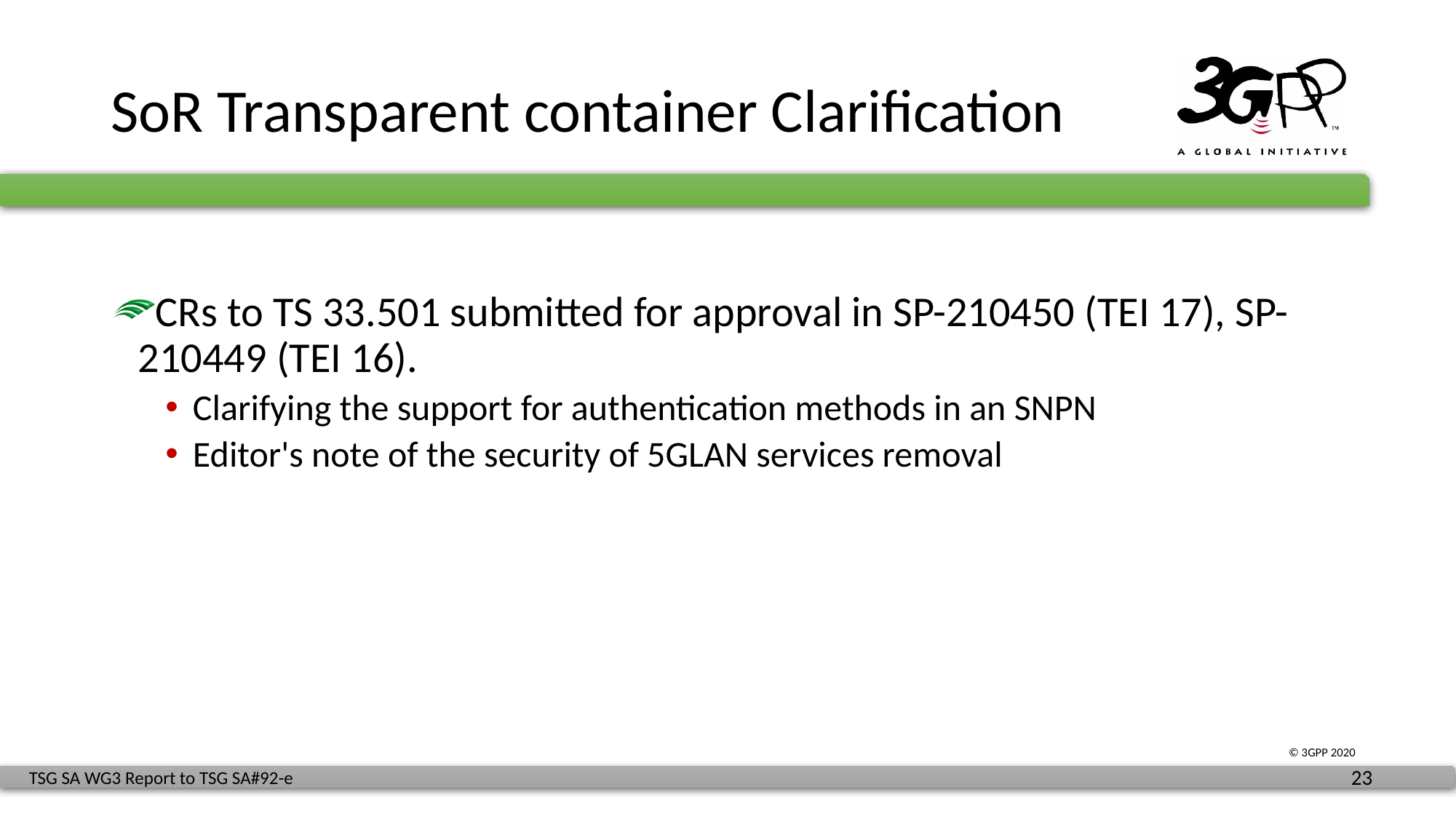

# SoR Transparent container Clarification

CRs to TS 33.501 submitted for approval in SP-210450 (TEI 17), SP-210449 (TEI 16).
Clarifying the support for authentication methods in an SNPN
Editor's note of the security of 5GLAN services removal